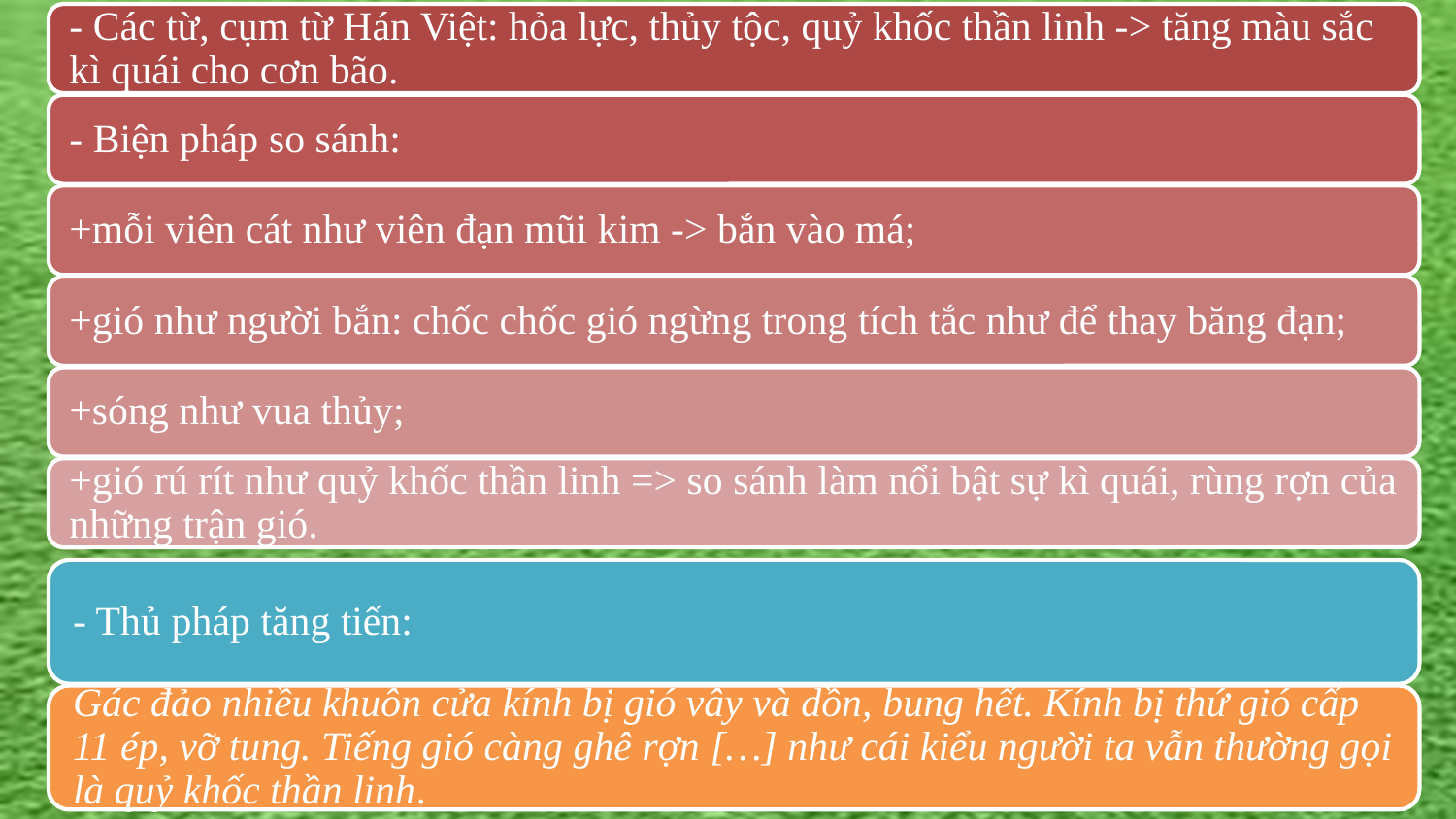

- Các từ, cụm từ Hán Việt: hỏa lực, thủy tộc, quỷ khốc thần linh -> tăng màu sắc kì quái cho cơn bão.
- Biện pháp so sánh:
+mỗi viên cát như viên đạn mũi kim -> bắn vào má;
+gió như người bắn: chốc chốc gió ngừng trong tích tắc như để thay băng đạn;
+sóng như vua thủy;
+gió rú rít như quỷ khốc thần linh => so sánh làm nổi bật sự kì quái, rùng rợn của những trận gió.
- Thủ pháp tăng tiến:
Gác đảo nhiều khuôn cửa kính bị gió vây và dồn, bung hết. Kính bị thứ gió cấp 11 ép, vỡ tung. Tiếng gió càng ghê rợn […] như cái kiểu người ta vẫn thường gọi là quỷ khốc thần linh.